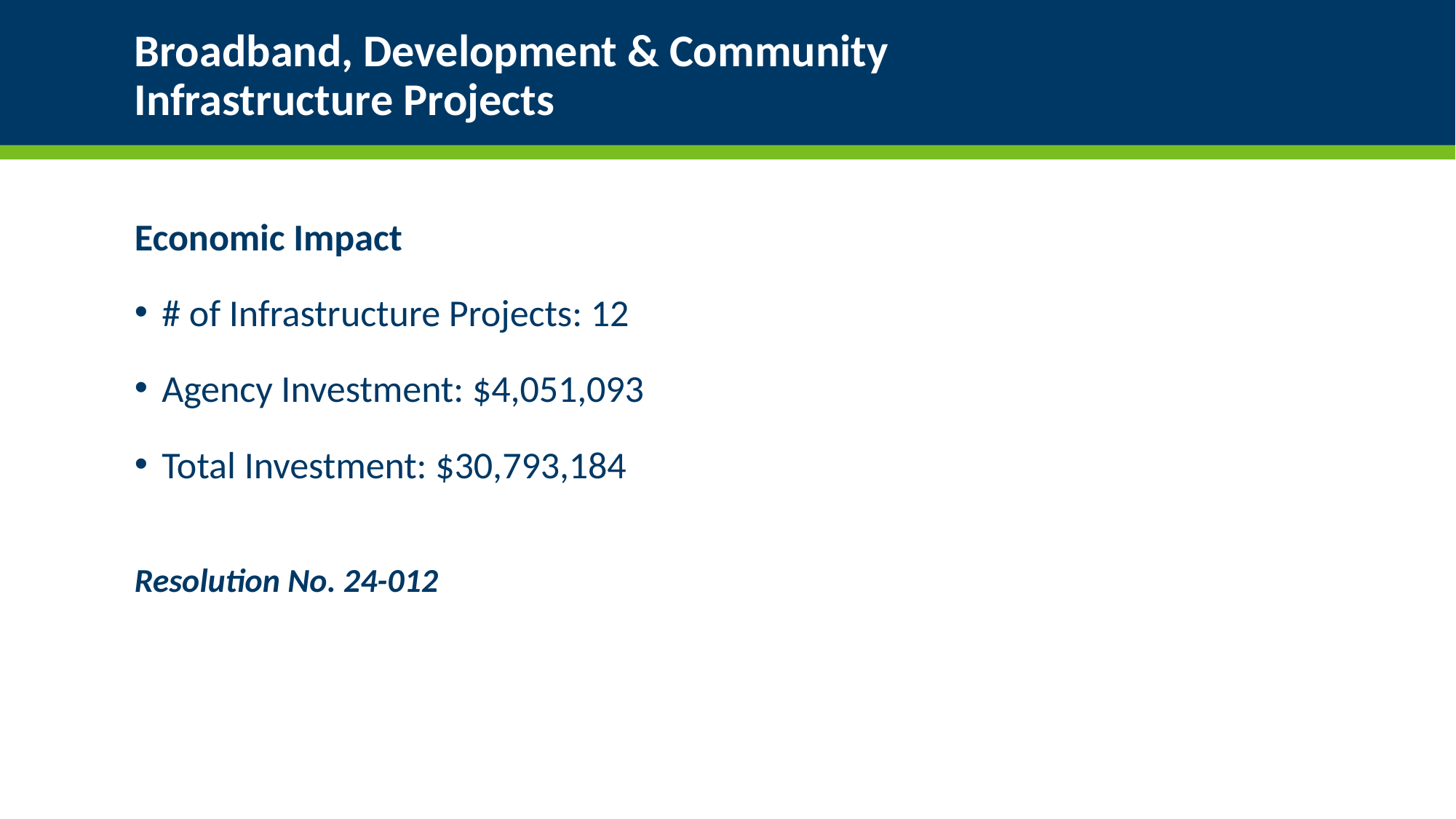

# Broadband, Development & Community Infrastructure Projects
Economic Impact
# of Infrastructure Projects: 12
Agency Investment: $4,051,093
Total Investment: $30,793,184

Resolution No. 24-012